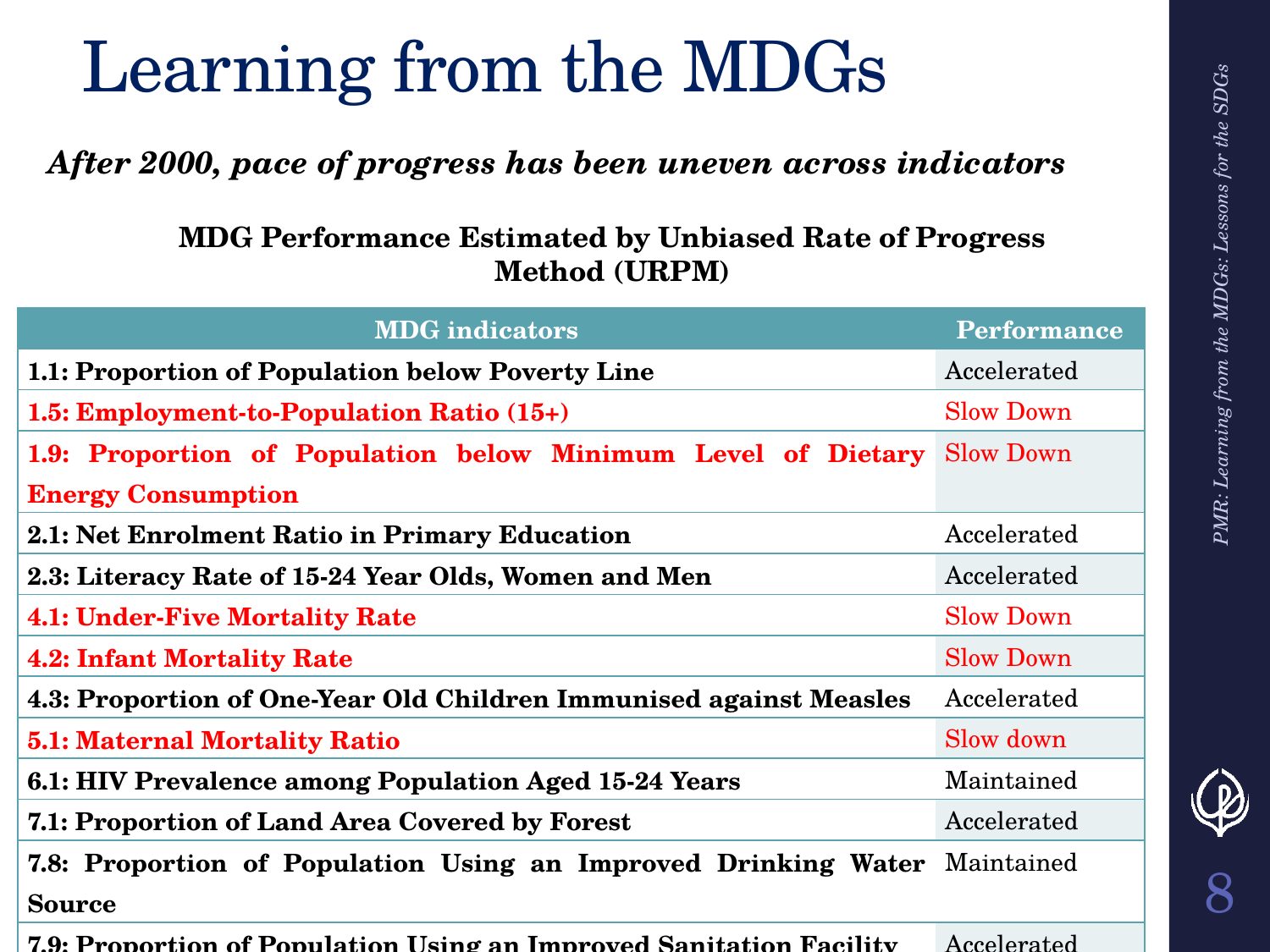

# Learning from the MDGs
After 2000, pace of progress has been uneven across indicators
MDG Performance Estimated by Unbiased Rate of Progress Method (URPM)
| MDG indicators | Performance |
| --- | --- |
| 1.1: Proportion of Population below Poverty Line | Accelerated |
| 1.5: Employment-to-Population Ratio (15+) | Slow Down |
| 1.9: Proportion of Population below Minimum Level of Dietary Energy Consumption | Slow Down |
| 2.1: Net Enrolment Ratio in Primary Education | Accelerated |
| 2.3: Literacy Rate of 15-24 Year Olds, Women and Men | Accelerated |
| 4.1: Under-Five Mortality Rate | Slow Down |
| 4.2: Infant Mortality Rate | Slow Down |
| 4.3: Proportion of One-Year Old Children Immunised against Measles | Accelerated |
| 5.1: Maternal Mortality Ratio | Slow down |
| 6.1: HIV Prevalence among Population Aged 15-24 Years | Maintained |
| 7.1: Proportion of Land Area Covered by Forest | Accelerated |
| 7.8: Proportion of Population Using an Improved Drinking Water Source | Maintained |
| 7.9: Proportion of Population Using an Improved Sanitation Facility | Accelerated |
PMR: Learning from the MDGs: Lessons for the SDGs
8